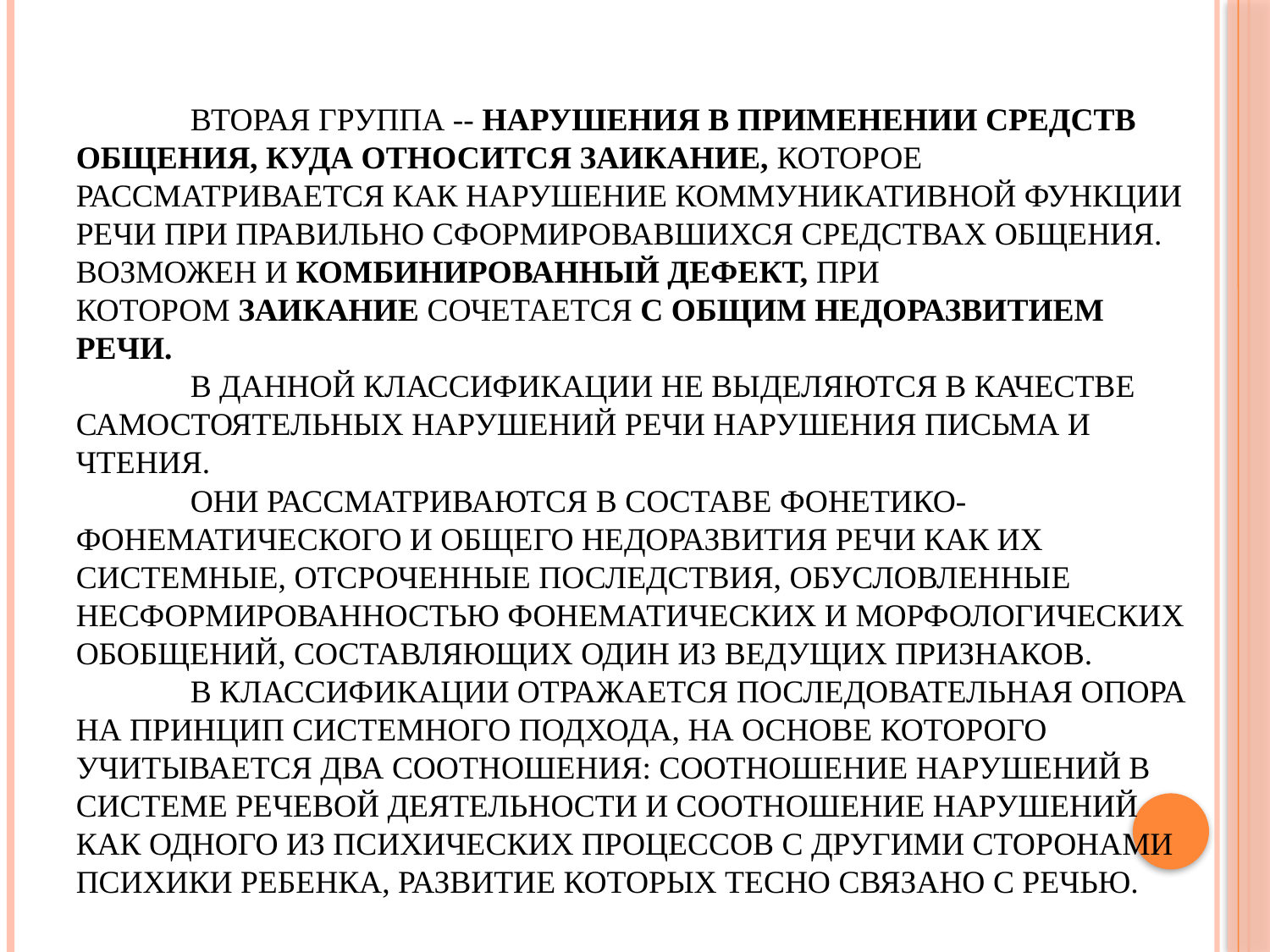

# Вторая группа -- нарушения в применении средств общения, куда относится заикание, которое рассматривается как нарушение коммуникативной функции речи при правильно сформировавшихся средствах общения. Возможен и комбинированный дефект, при котором заикание сочетается с общим недоразвитием речи. В данной классификации не выделяются в качестве самостоятельных нарушений речи нарушения письма и чтения. Они рассматриваются в составе фонетико-фонематического и общего недоразвития речи как их системные, отсроченные последствия, обусловленные несформированностью фонематических и морфологических обобщений, составляющих один из ведущих признаков. В классификации отражается последовательная опора на принцип системного подхода, на основе которого учитывается два соотношения: соотношение нарушений в системе речевой деятельности и соотношение нарушений как одного из психических процессов с другими сторонами психики ребенка, развитие которых тесно связано с речью.